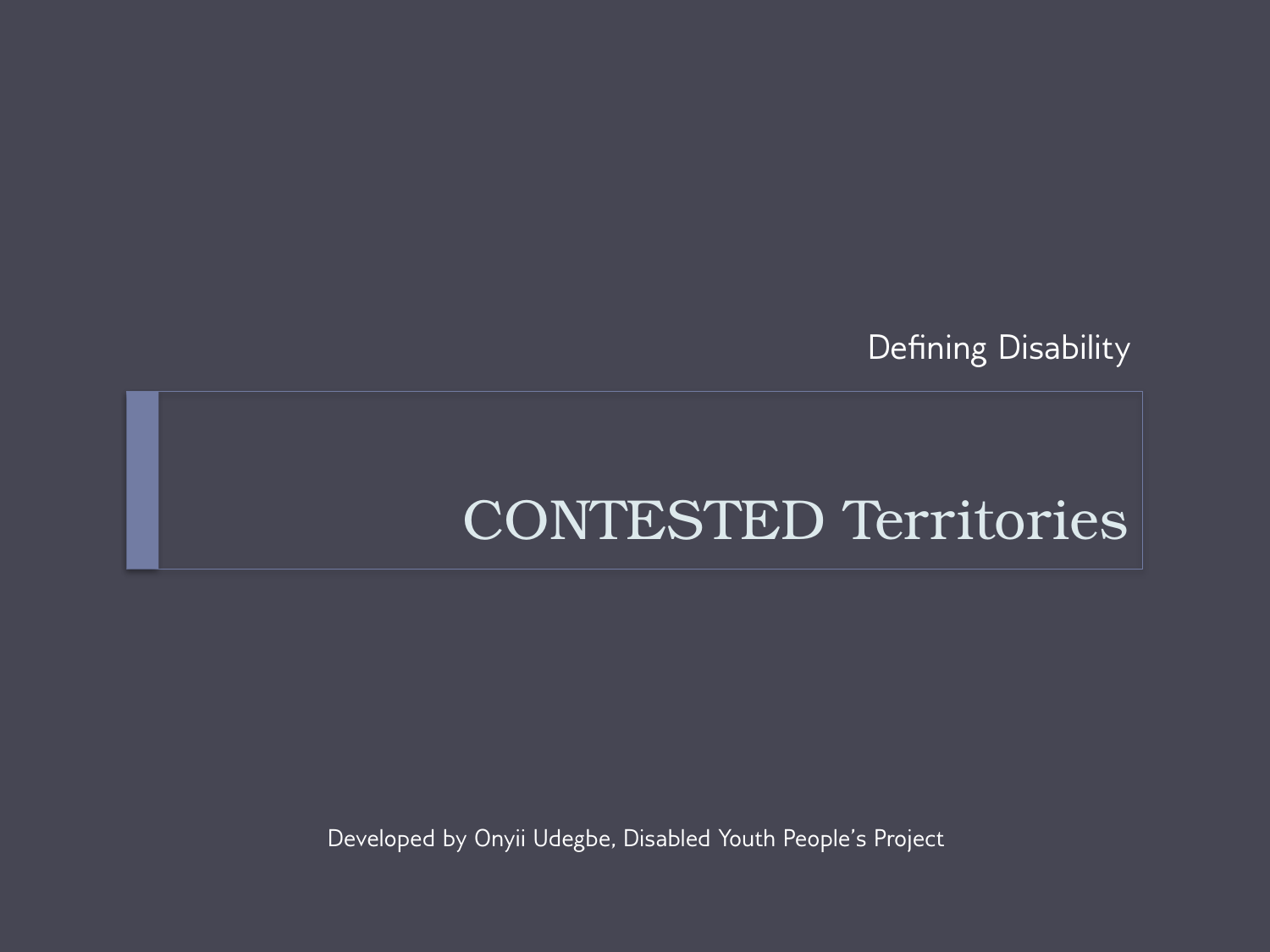

Defining Disability
# CONTESTED Territories
Developed by Onyii Udegbe, Disabled Youth People’s Project